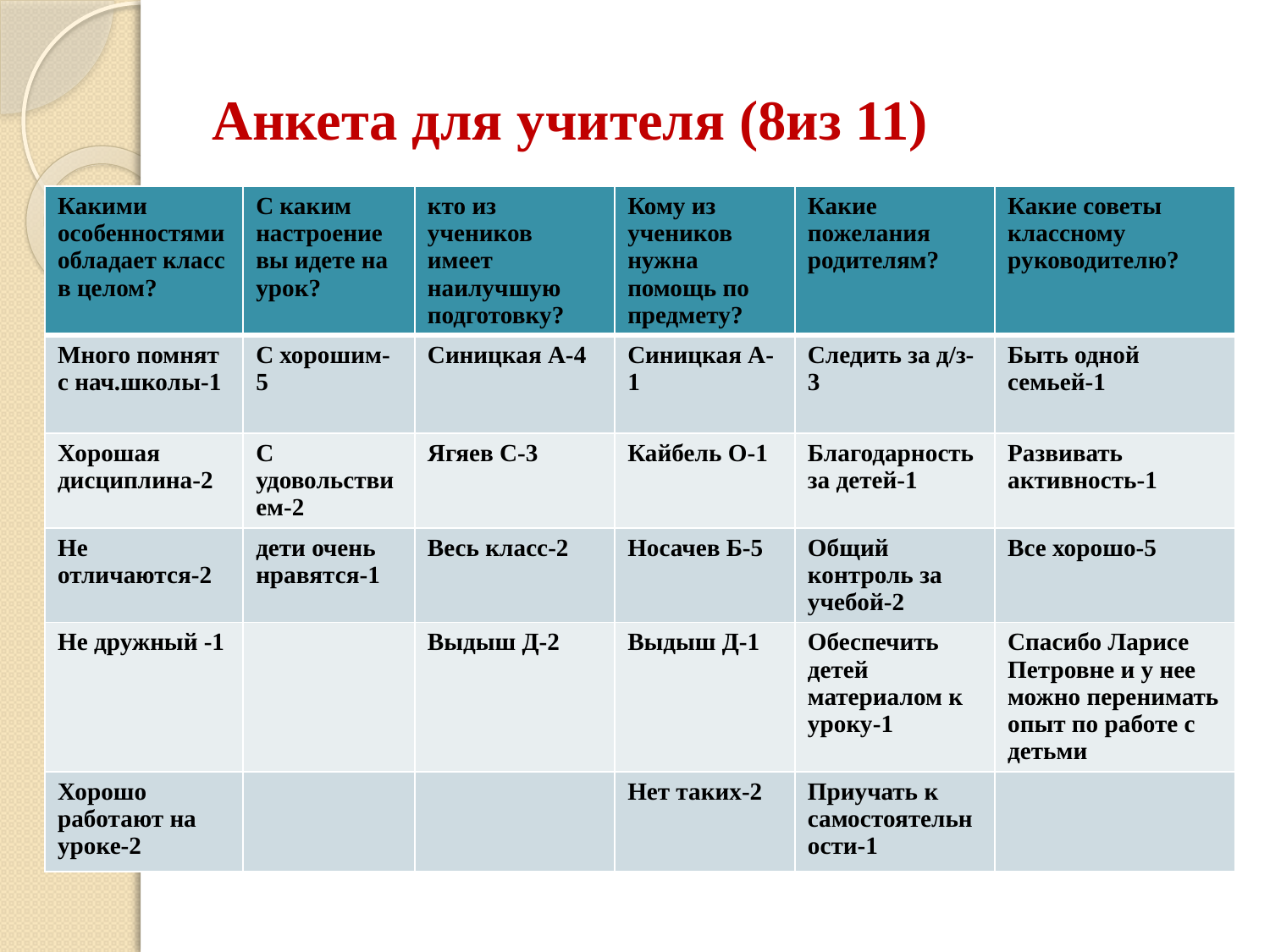

# Анкета для учителя (8из 11)
| Какими особенностями обладает класс в целом? | С каким настроение вы идете на урок? | кто из учеников имеет наилучшую подготовку? | Кому из учеников нужна помощь по предмету? | Какие пожелания родителям? | Какие советы классному руководителю? |
| --- | --- | --- | --- | --- | --- |
| Много помнят с нач.школы-1 | С хорошим-5 | Синицкая А-4 | Синицкая А-1 | Следить за д/з-3 | Быть одной семьей-1 |
| Хорошая дисциплина-2 | С удовольствием-2 | Ягяев С-3 | Кайбель О-1 | Благодарность за детей-1 | Развивать активность-1 |
| Не отличаются-2 | дети очень нравятся-1 | Весь класс-2 | Носачев Б-5 | Общий контроль за учебой-2 | Все хорошо-5 |
| Не дружный -1 |  | Выдыш Д-2 | Выдыш Д-1 | Обеспечить детей материалом к уроку-1 | Спасибо Ларисе Петровне и у нее можно перенимать опыт по работе с детьми |
| Хорошо работают на уроке-2 |  |  | Нет таких-2 | Приучать к самостоятельности-1 |  |